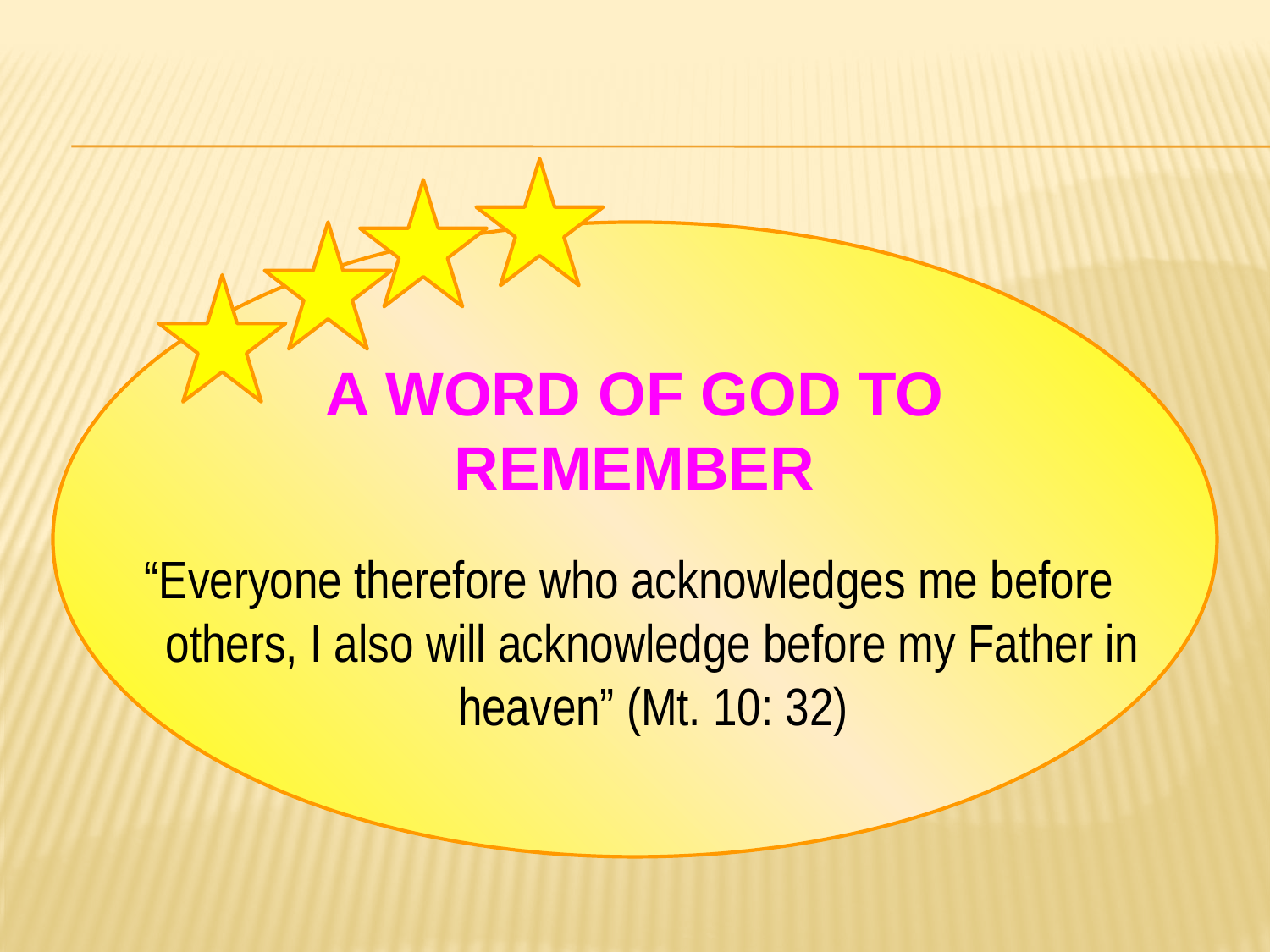

# A Word of God to Remember
“Everyone therefore who acknowledges me before others, I also will acknowledge before my Father in heaven” (Mt. 10: 32)